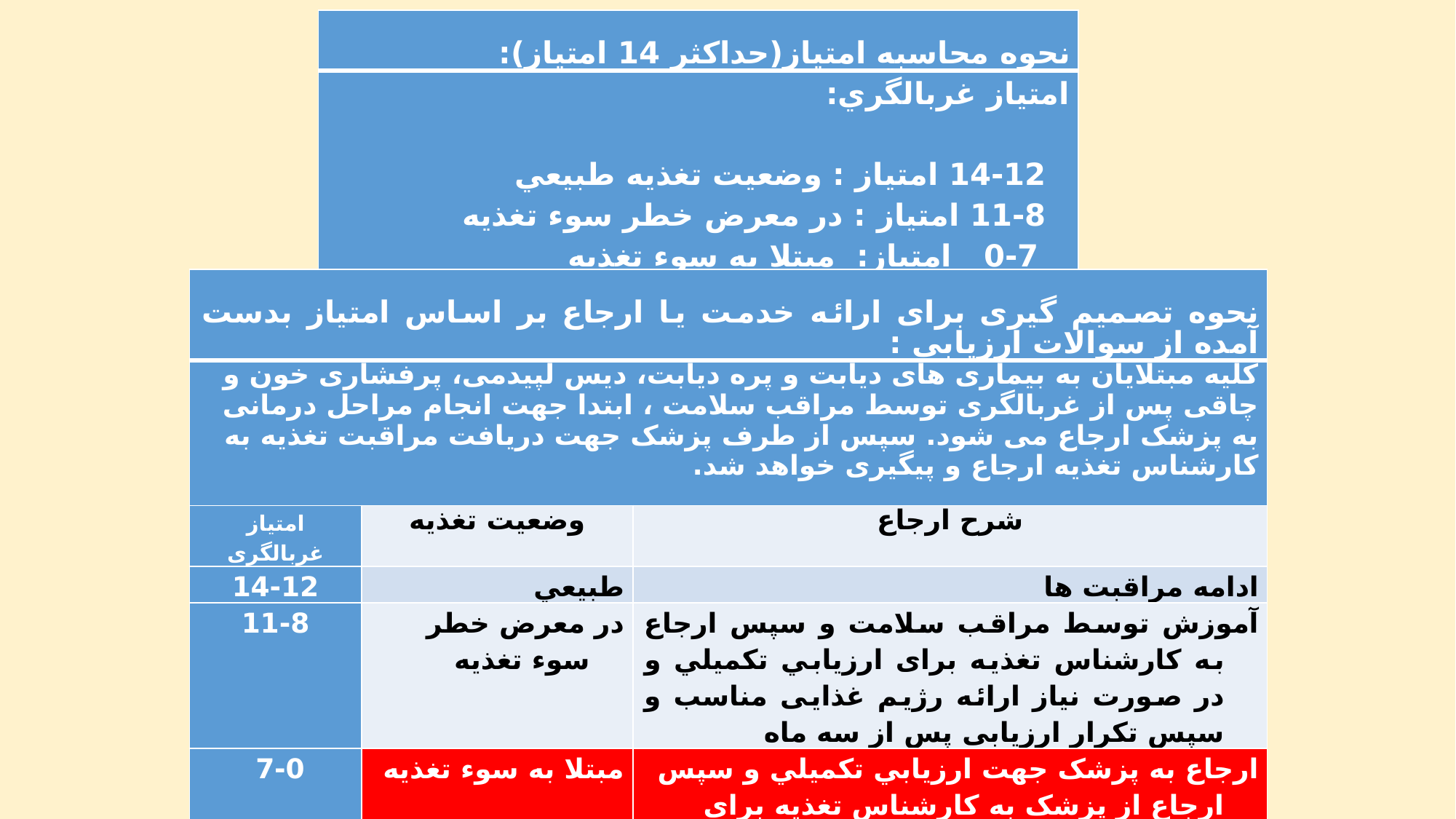

| نحوه محاسبه امتیاز(حداكثر 14 امتياز): |
| --- |
| امتياز غربالگري: 14-12 امتياز : وضعيت تغذيه طبيعي 11-8 امتياز : در معرض خطر سوء تغذيه 0-7 امتياز: مبتلا به سوء تغذيه |
#
| نحوه تصمیم گیری برای ارائه خدمت یا ارجاع بر اساس امتیاز بدست آمده از سوالات ارزیابی : |  |  |
| --- | --- | --- |
| کلیه مبتلایان به بیماری های دیابت و پره دیابت، دیس لپیدمی، پرفشاری خون و چاقی پس از غربالگری توسط مراقب سلامت ، ابتدا جهت انجام مراحل درمانی به پزشک ارجاع می شود. سپس از طرف پزشک جهت دریافت مراقبت تغذیه به کارشناس تغذیه ارجاع و پیگیری خواهد شد. |  |  |
| امتیاز غربالگری | وضعیت تغذیه | شرح ارجاع |
| 14-12 | طبيعي | ادامه مراقبت ها |
| 11-8 | در معرض خطر سوء تغذيه | آموزش توسط مراقب سلامت و سپس ارجاع به کارشناس تغذیه برای ارزيابي تكميلي و در صورت نیاز ارائه رژیم غذایی مناسب و سپس تكرار ارزیابی پس از سه ماه |
| 7-0 | مبتلا به سوء تغذيه | ارجاع به پزشک جهت ارزيابي تكميلي و سپس ارجاع از پزشک به كارشناس تغذيه برای ارائه رژیم غذایی مناسب و سپس پي گيري ماهانه |